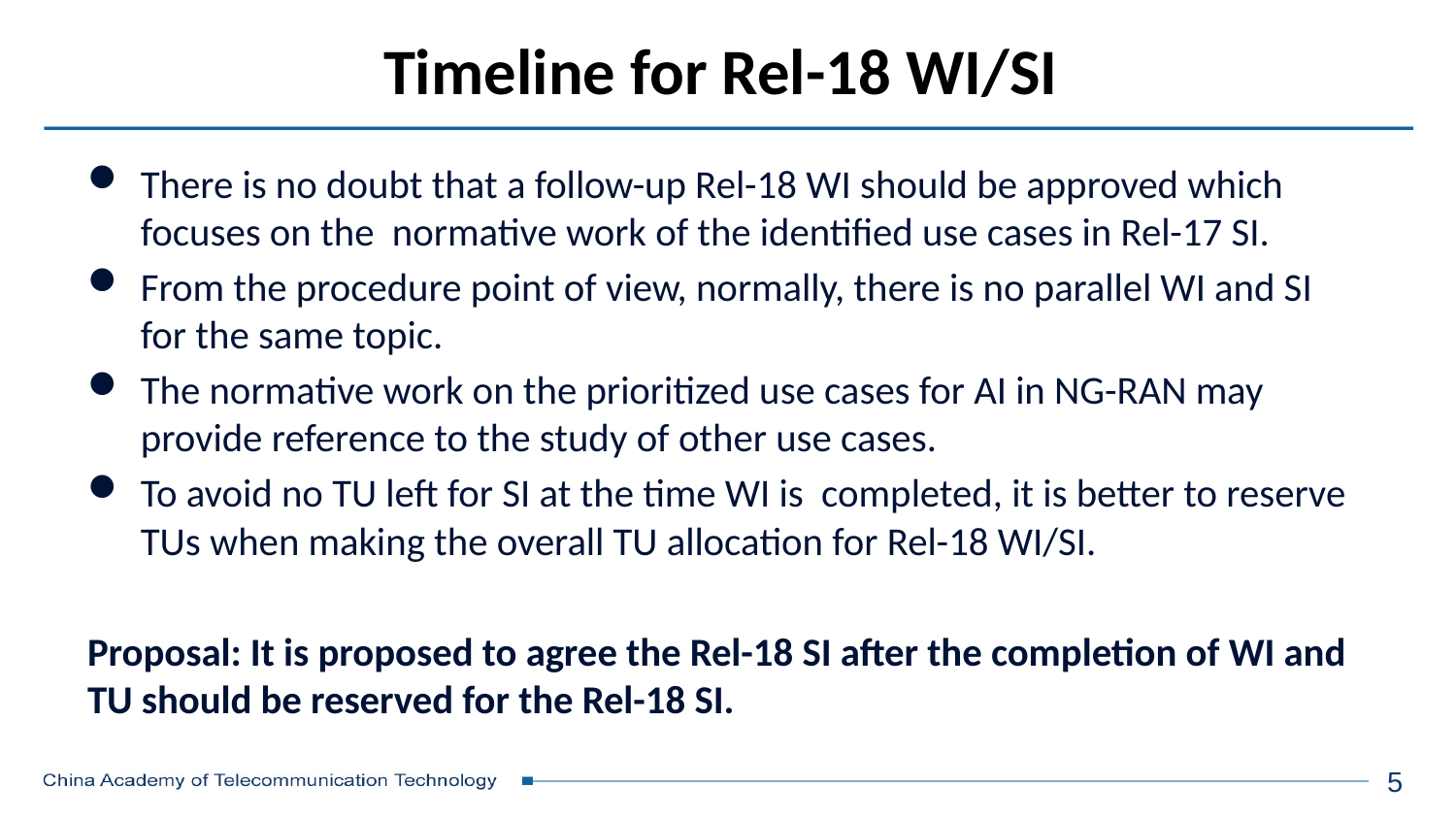

# Timeline for Rel-18 WI/SI
There is no doubt that a follow-up Rel-18 WI should be approved which focuses on the  normative work of the identified use cases in Rel-17 SI.
From the procedure point of view, normally, there is no parallel WI and SI for the same topic.
The normative work on the prioritized use cases for AI in NG-RAN may provide reference to the study of other use cases.
To avoid no TU left for SI at the time WI is  completed, it is better to reserve TUs when making the overall TU allocation for Rel-18 WI/SI.

Proposal: It is proposed to agree the Rel-18 SI after the completion of WI and TU should be reserved for the Rel-18 SI.

5